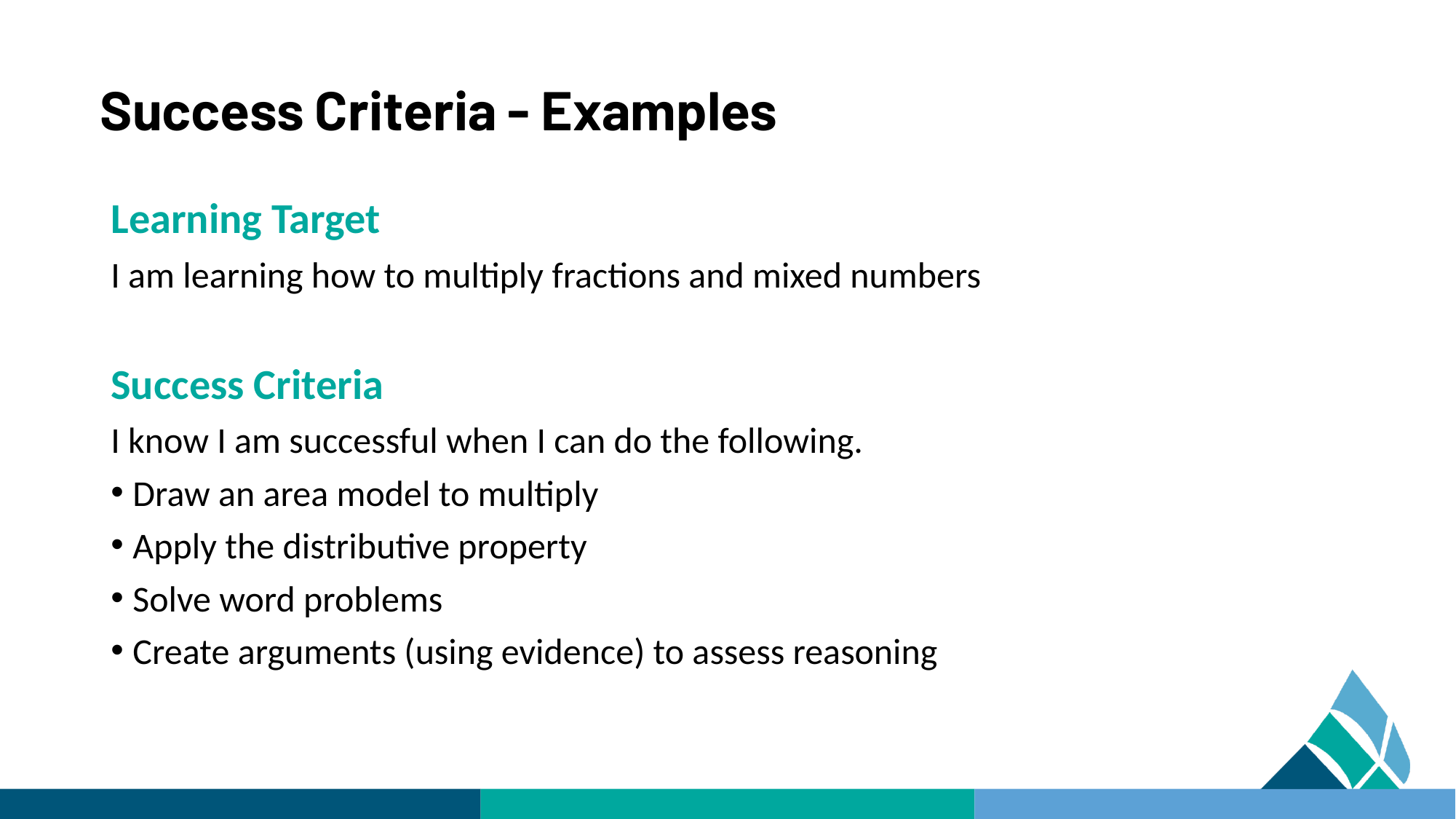

# Success Criteria - Examples
Learning Target
I am learning how to multiply fractions and mixed numbers

Success Criteria
I know I am successful when I can do the following.
Draw an area model to multiply
Apply the distributive property
Solve word problems
Create arguments (using evidence) to assess reasoning